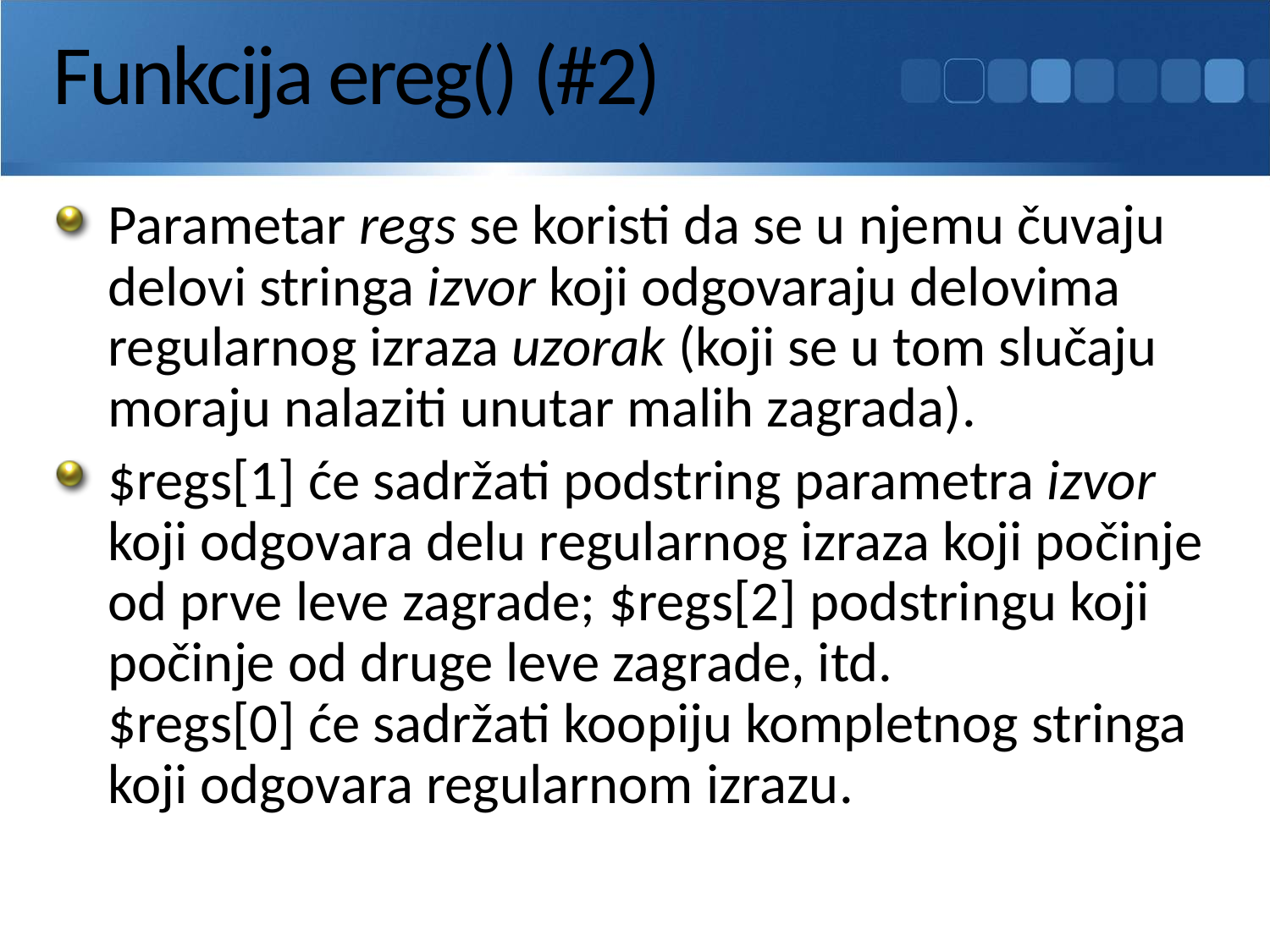

# Funkcija ereg() (#2)
Parametar regs se koristi da se u njemu čuvaju delovi stringa izvor koji odgovaraju delovima regularnog izraza uzorak (koji se u tom slučaju moraju nalaziti unutar malih zagrada).
$regs[1] će sadržati podstring parametra izvor koji odgovara delu regularnog izraza koji počinje od prve leve zagrade; $regs[2] podstringu koji počinje od druge leve zagrade, itd.
$regs[0] će sadržati koopiju kompletnog stringa koji odgovara regularnom izrazu.